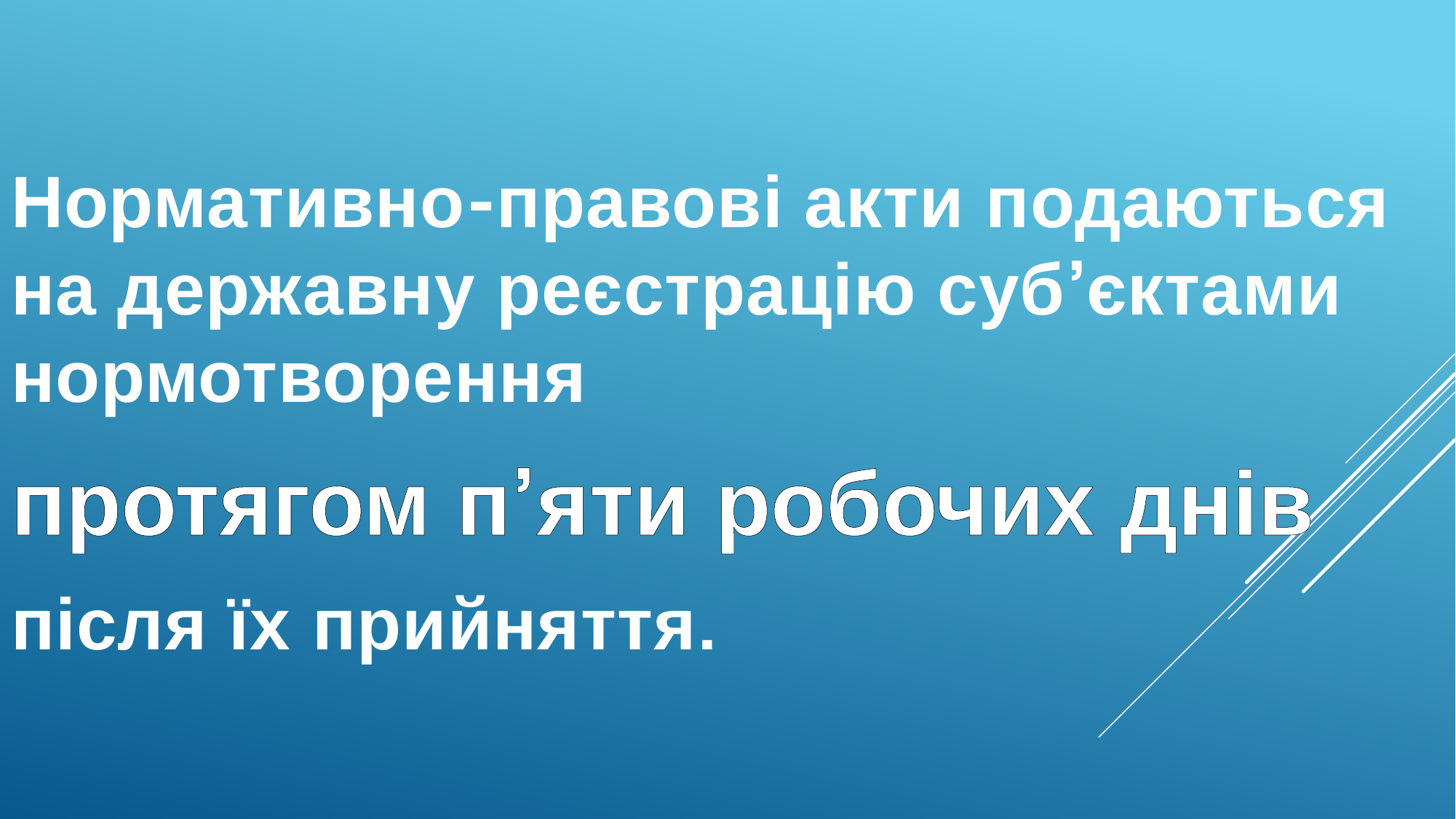

Нормативно-правові акти подаються на державну реєстрацію суб’єктами нормотворення
протягом п’яти робочих днів
після їх прийняття.